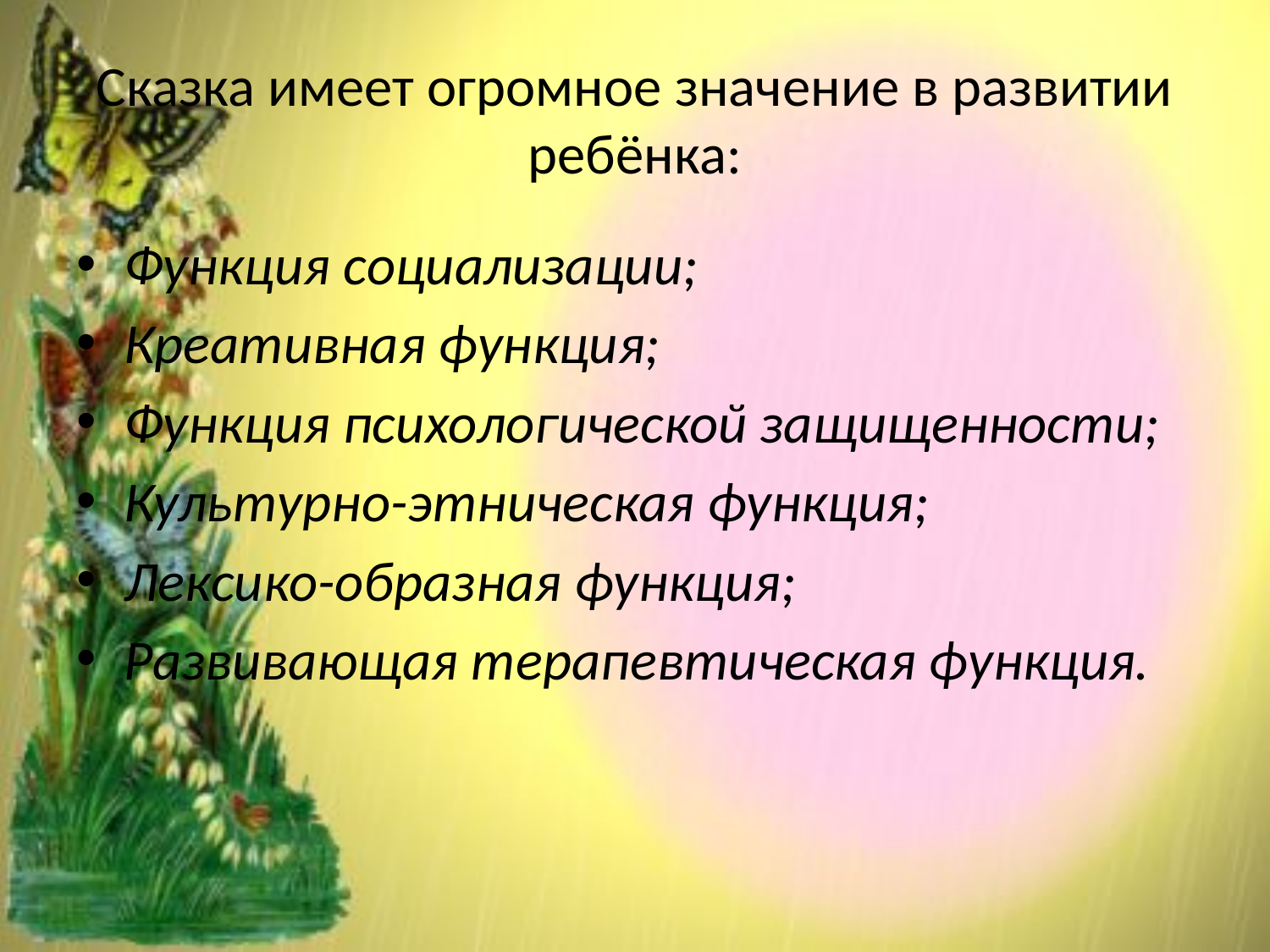

# Сказка имеет огромное значение в развитии ребёнка:
Функция социализации;
Креативная функция;
Функция психологической защищенности;
Культурно-этническая функция;
Лексико-образная функция;
Развивающая терапевтическая функция.